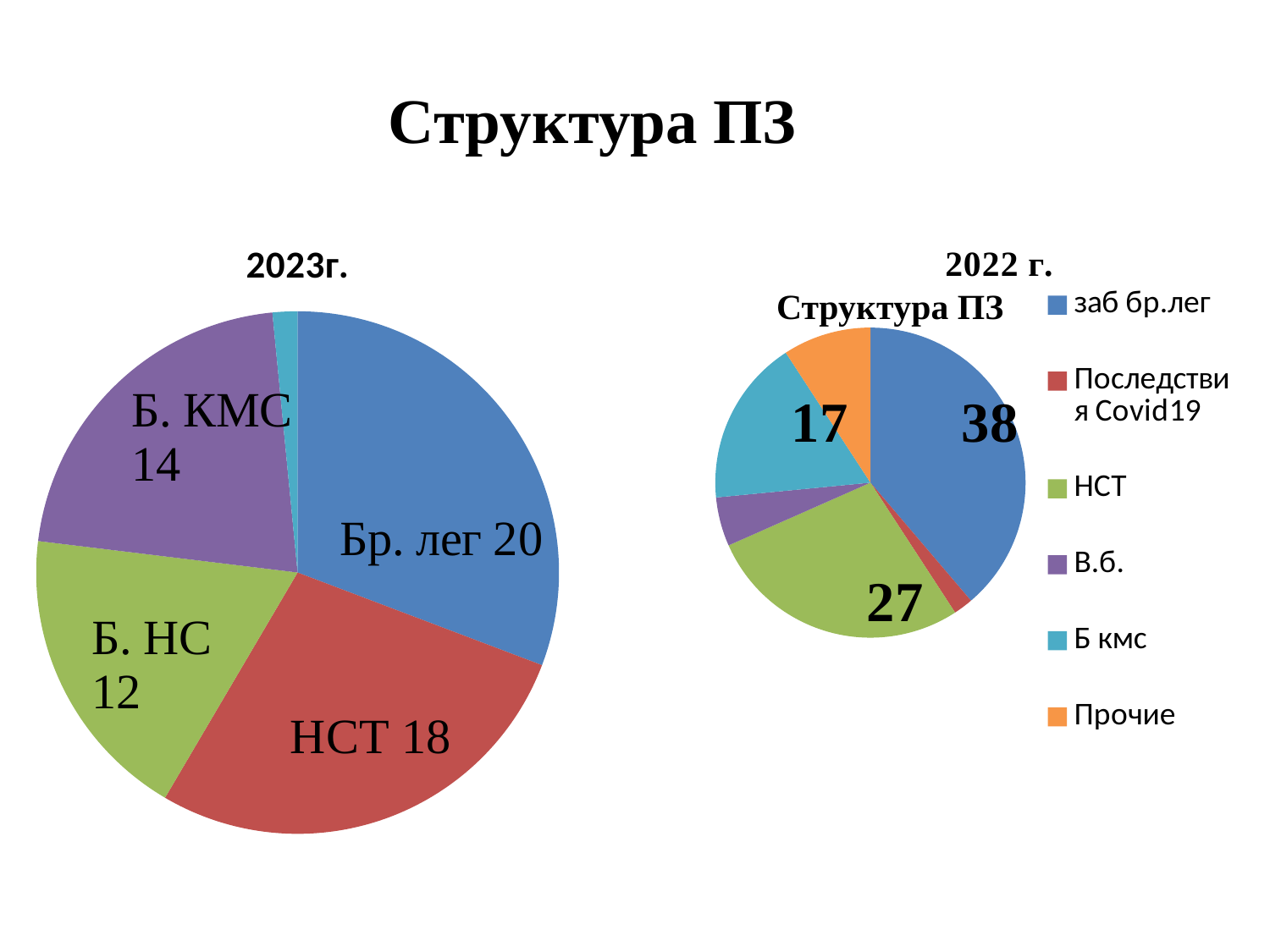

# Структура ПЗ

### Chart

| Category | Столбец1 |
|---|---|
| заб бр.лег | 38.0 |
| Последствия Covid19 | 2.0 |
| НСТ | 27.0 |
| В.б. | 5.0 |
| Б кмс | 17.0 |
| Прочие | 9.0 |

### Chart:

| Category | 2023г. |
|---|---|
| бр. Лег | 20.0 |
| НСТ | 18.0 |
| Б НС | 12.0 |
| б .КМС | 14.0 |
| б кожи | 1.0 |
Структура ПЗ